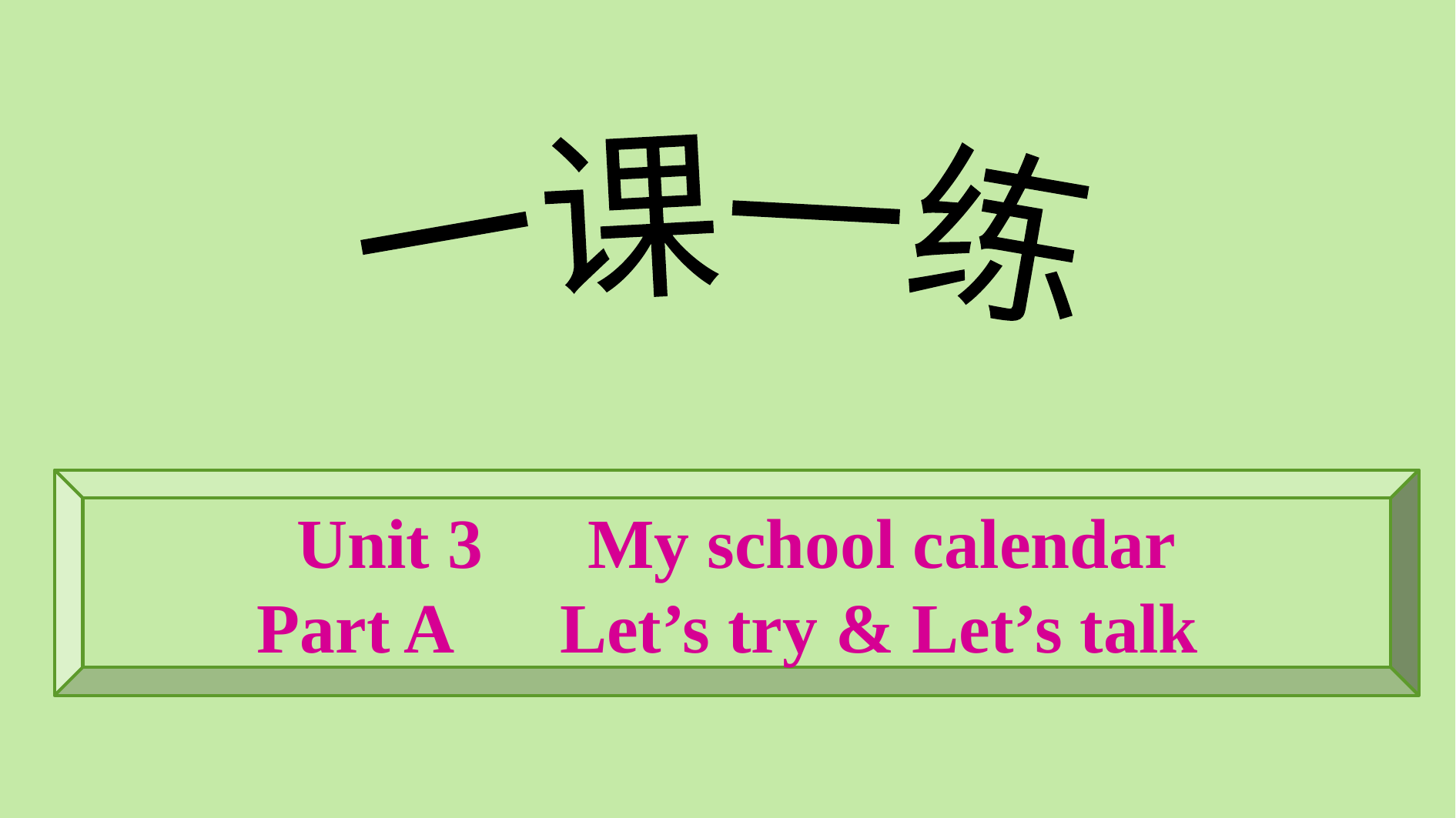

Unit 3　My school calendar
Part A　Let’s try & Let’s talk